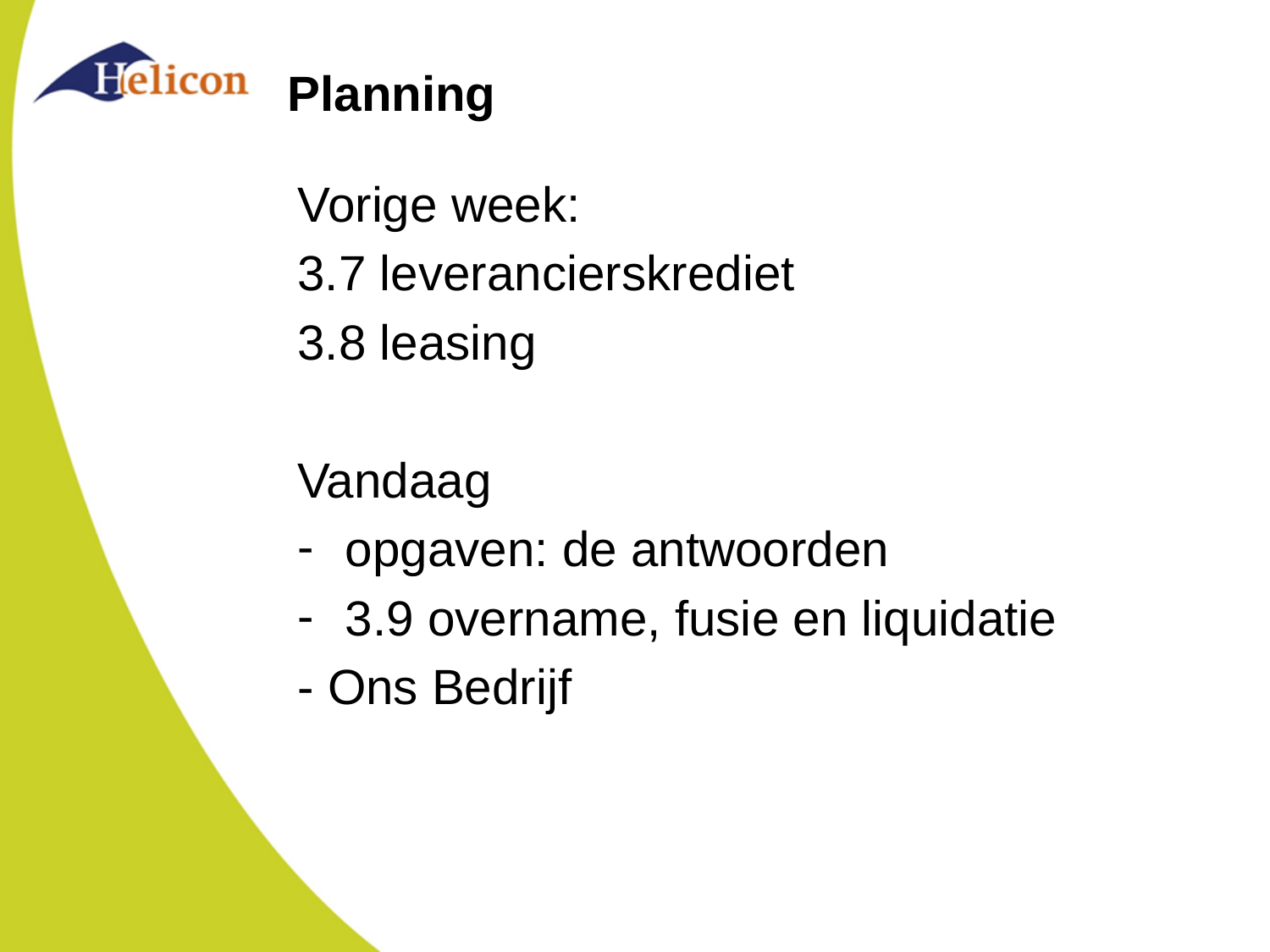

# Planning
Vorige week:
3.7 leverancierskrediet
3.8 leasing

Vandaag
opgaven: de antwoorden
3.9 overname, fusie en liquidatie
- Ons Bedrijf